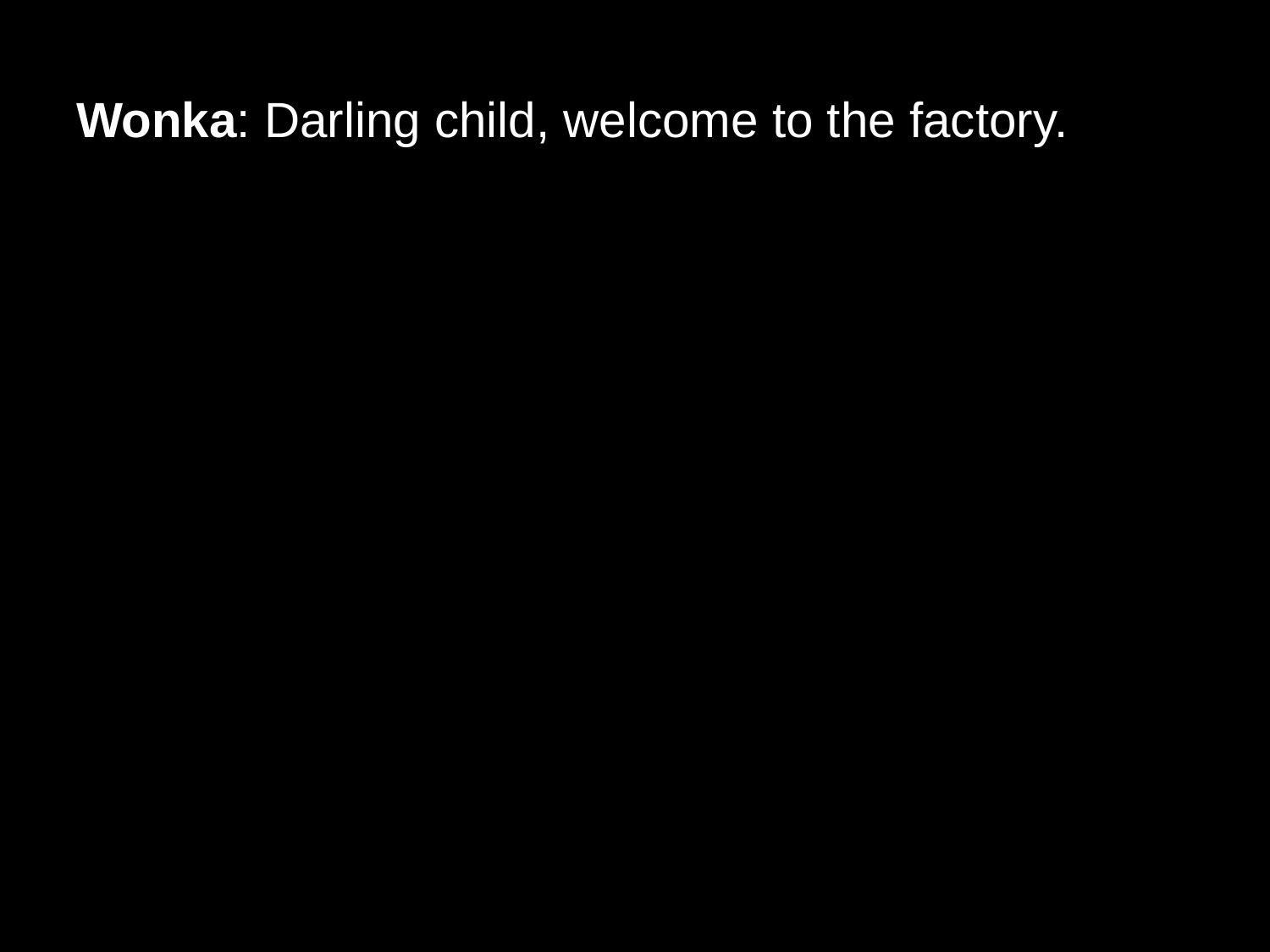

# Wonka: Darling child, welcome to the factory.